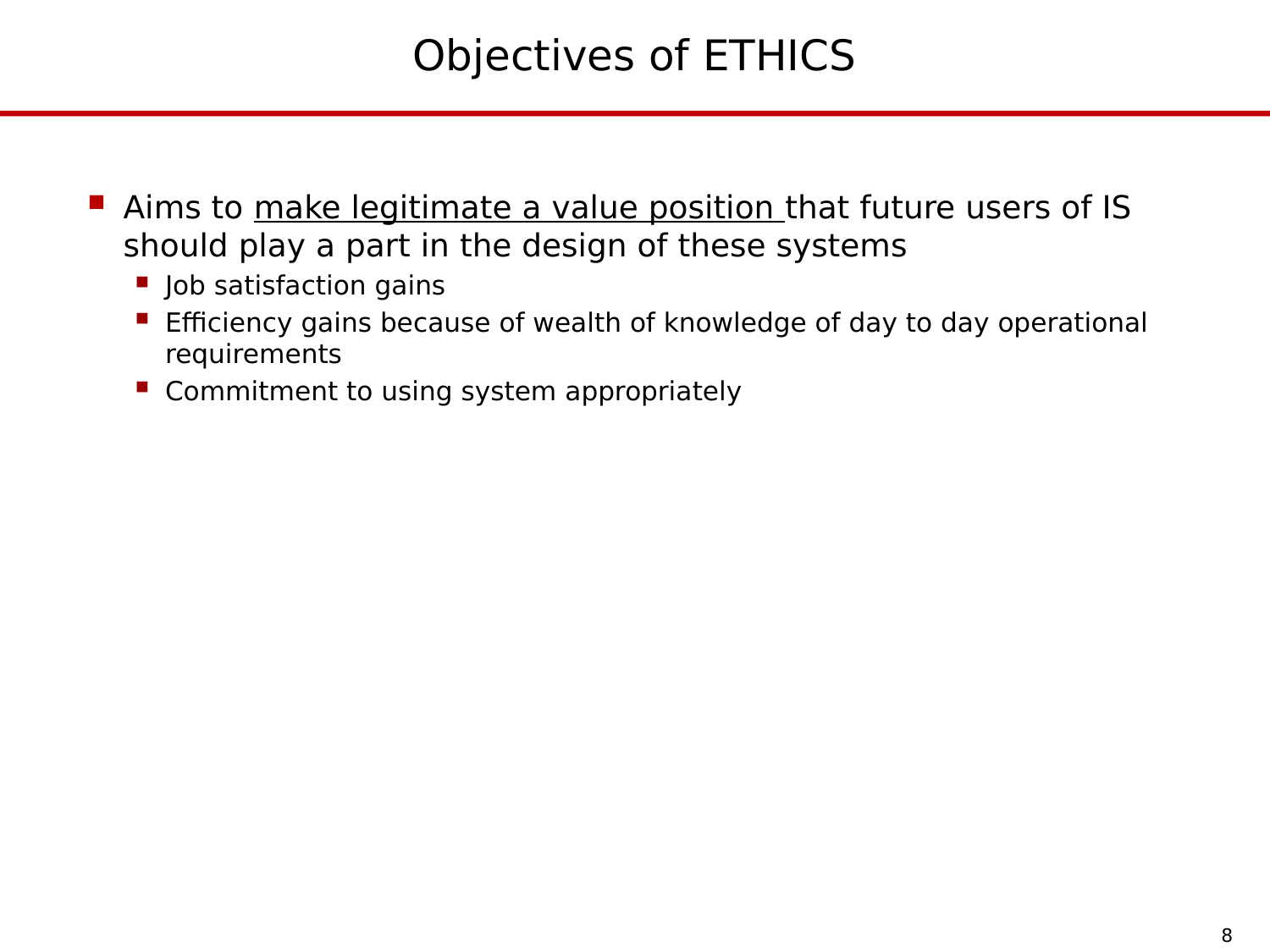

# Objectives of ETHICS

Aims to make legitimate a value position that future users of IS should play a part in the design of these systems
Job satisfaction gains
Efficiency gains because of wealth of knowledge of day to day operational requirements
Commitment to using system appropriately
8